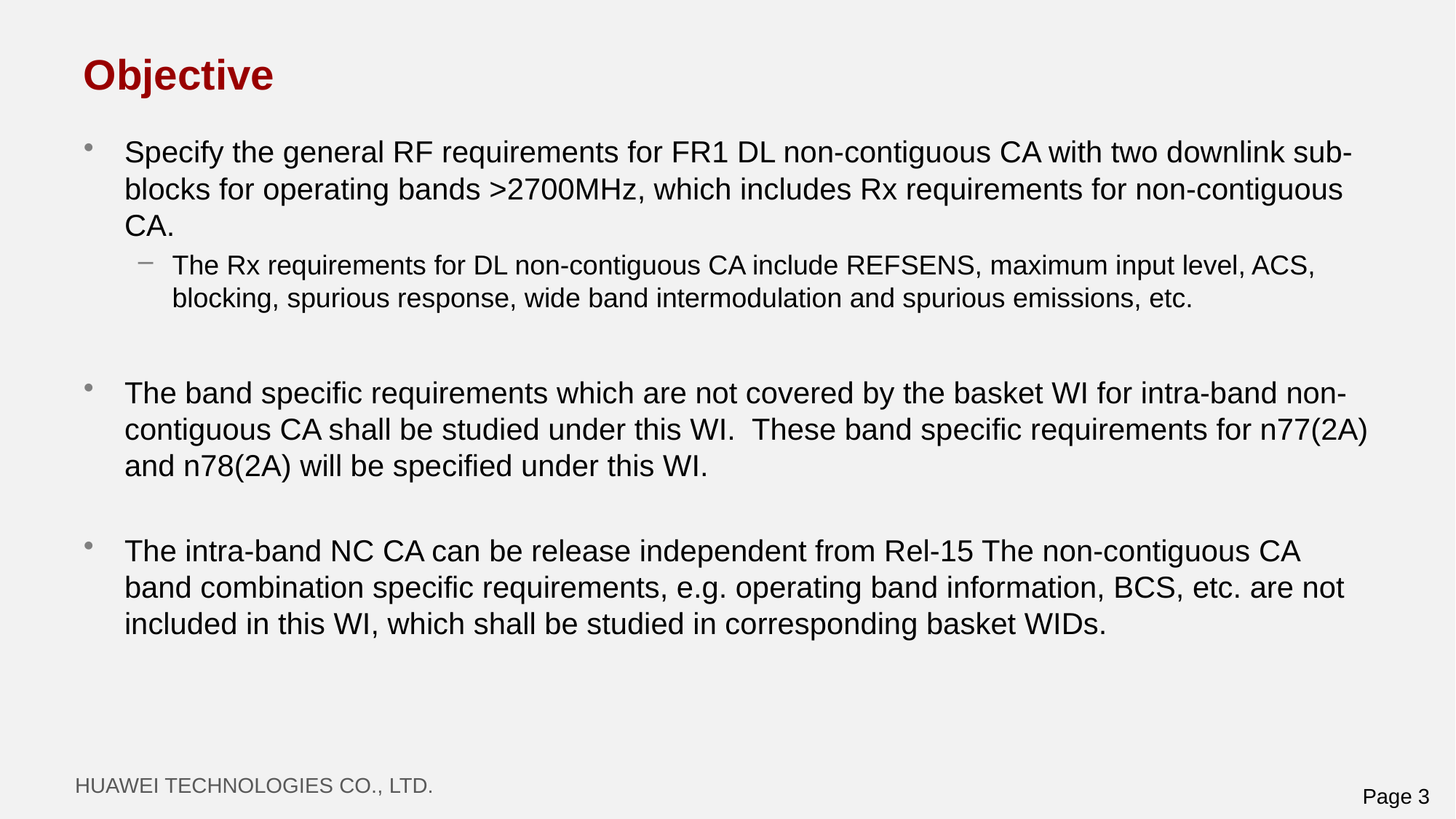

# Objective
Specify the general RF requirements for FR1 DL non-contiguous CA with two downlink sub-blocks for operating bands >2700MHz, which includes Rx requirements for non-contiguous CA.
The Rx requirements for DL non-contiguous CA include REFSENS, maximum input level, ACS, blocking, spurious response, wide band intermodulation and spurious emissions, etc.

The band specific requirements which are not covered by the basket WI for intra-band non-contiguous CA shall be studied under this WI.  These band specific requirements for n77(2A) and n78(2A) will be specified under this WI.

The intra-band NC CA can be release independent from Rel-15 The non-contiguous CA band combination specific requirements, e.g. operating band information, BCS, etc. are not included in this WI, which shall be studied in corresponding basket WIDs.